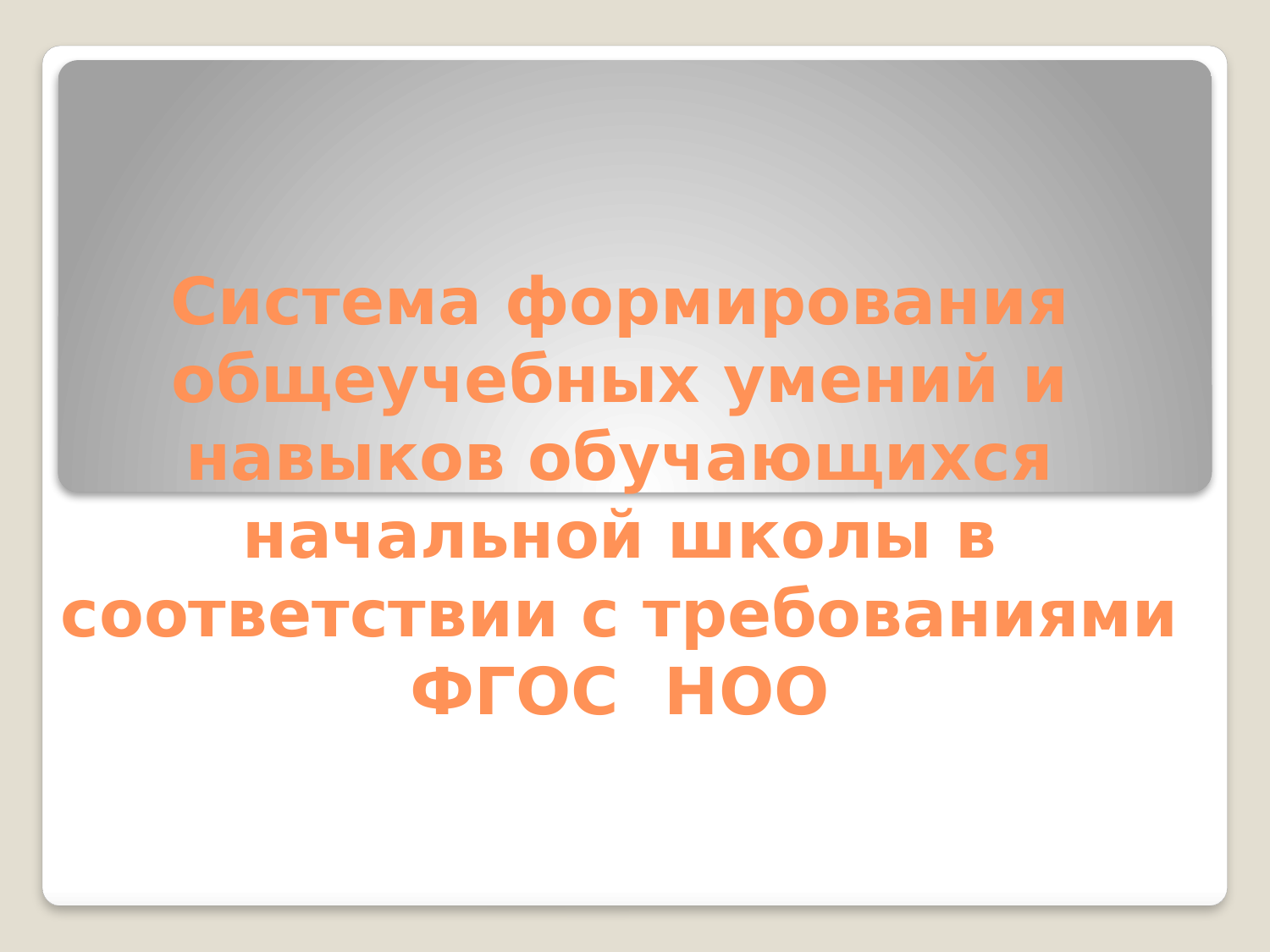

# Система формирования общеучебных умений и навыков обучающихся начальной школы в соответствии с требованиями ФГОС  НОО